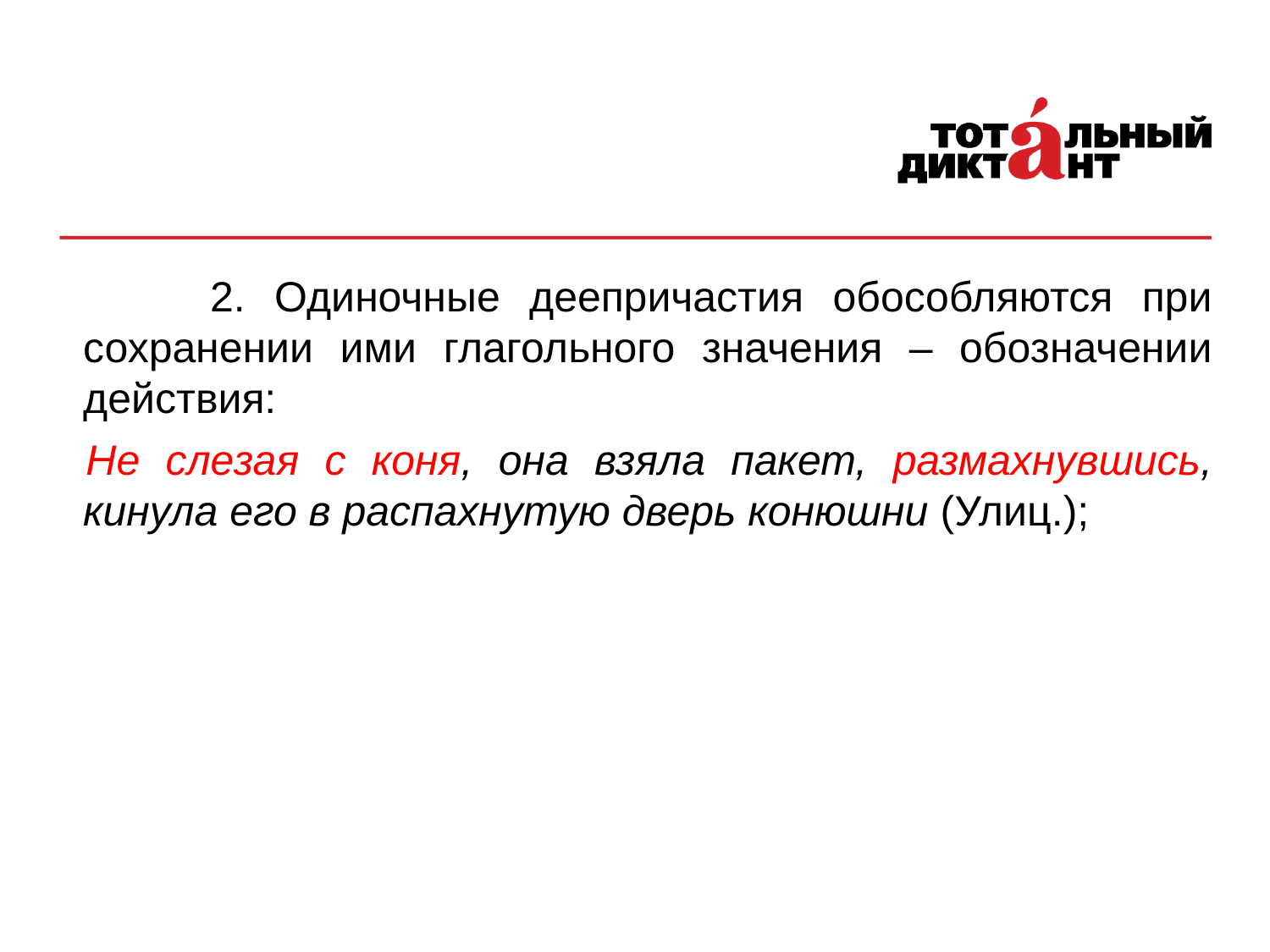

2. Одиночные деепричастия обособляются при сохранении ими глагольного значения – обозначении действия:
Не слезая с коня, она взяла пакет, размахнувшись, кинула его в распахнутую дверь конюшни (Улиц.);